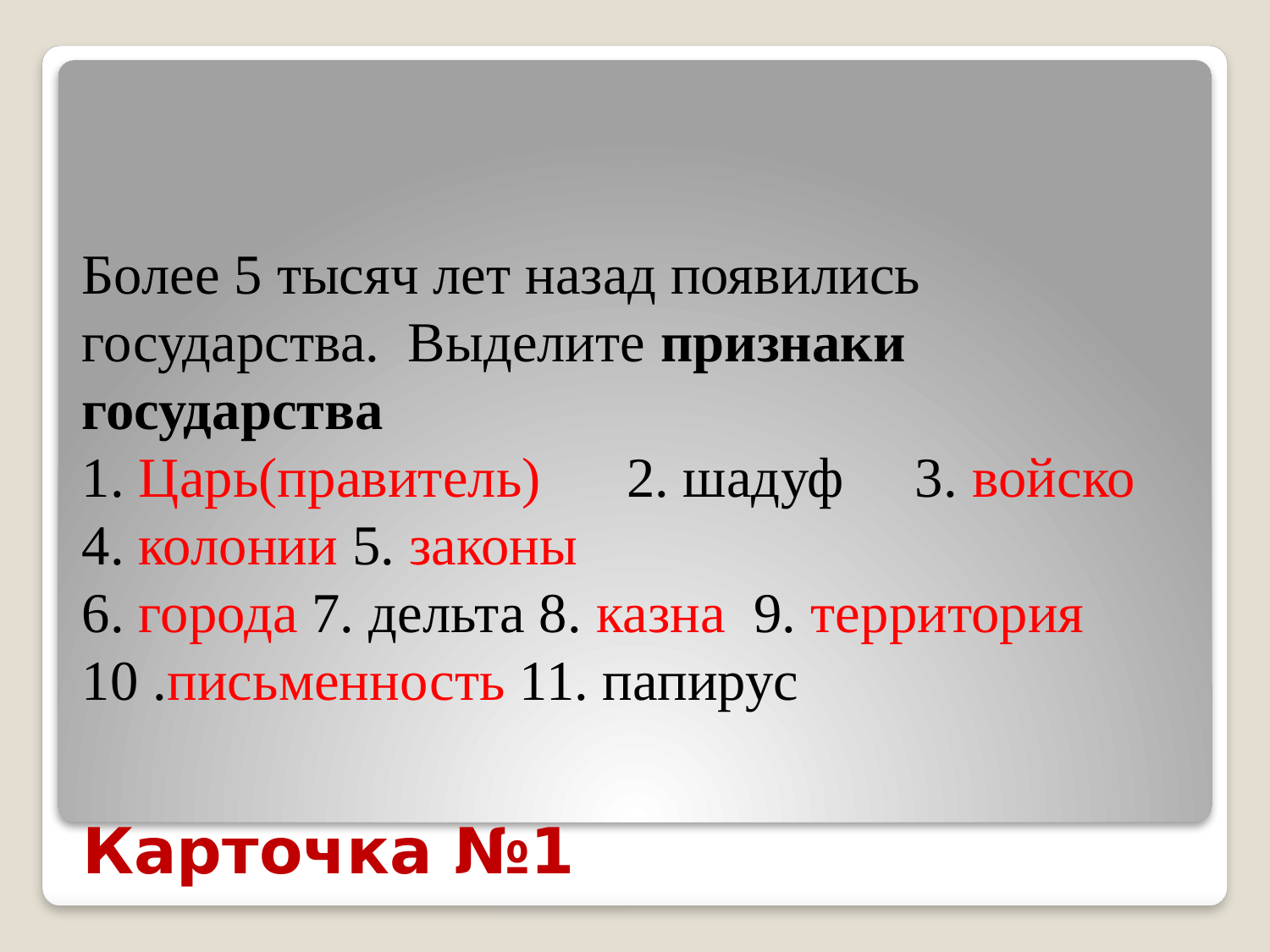

Более 5 тысяч лет назад появились государства.  Выделите признаки государства
1. Царь(правитель)      2. шадуф     3. войско  4. колонии 5. законы
6. города 7. дельта 8. казна  9. территория
10 .письменность 11. папирус
# Карточка №1